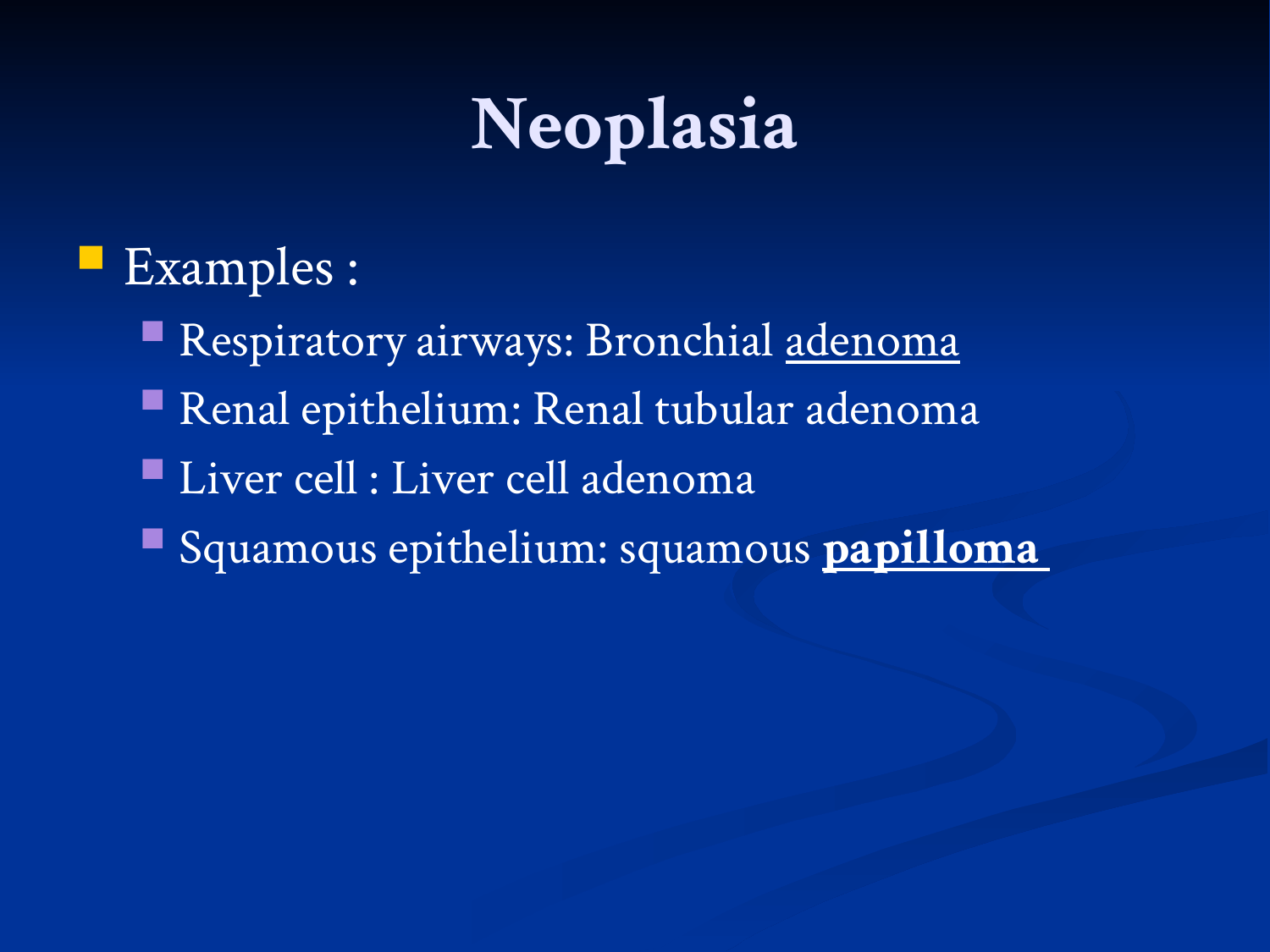

# Neoplasia
Examples :
Respiratory airways: Bronchial adenoma
Renal epithelium: Renal tubular adenoma
Liver cell : Liver cell adenoma
Squamous epithelium: squamous papilloma